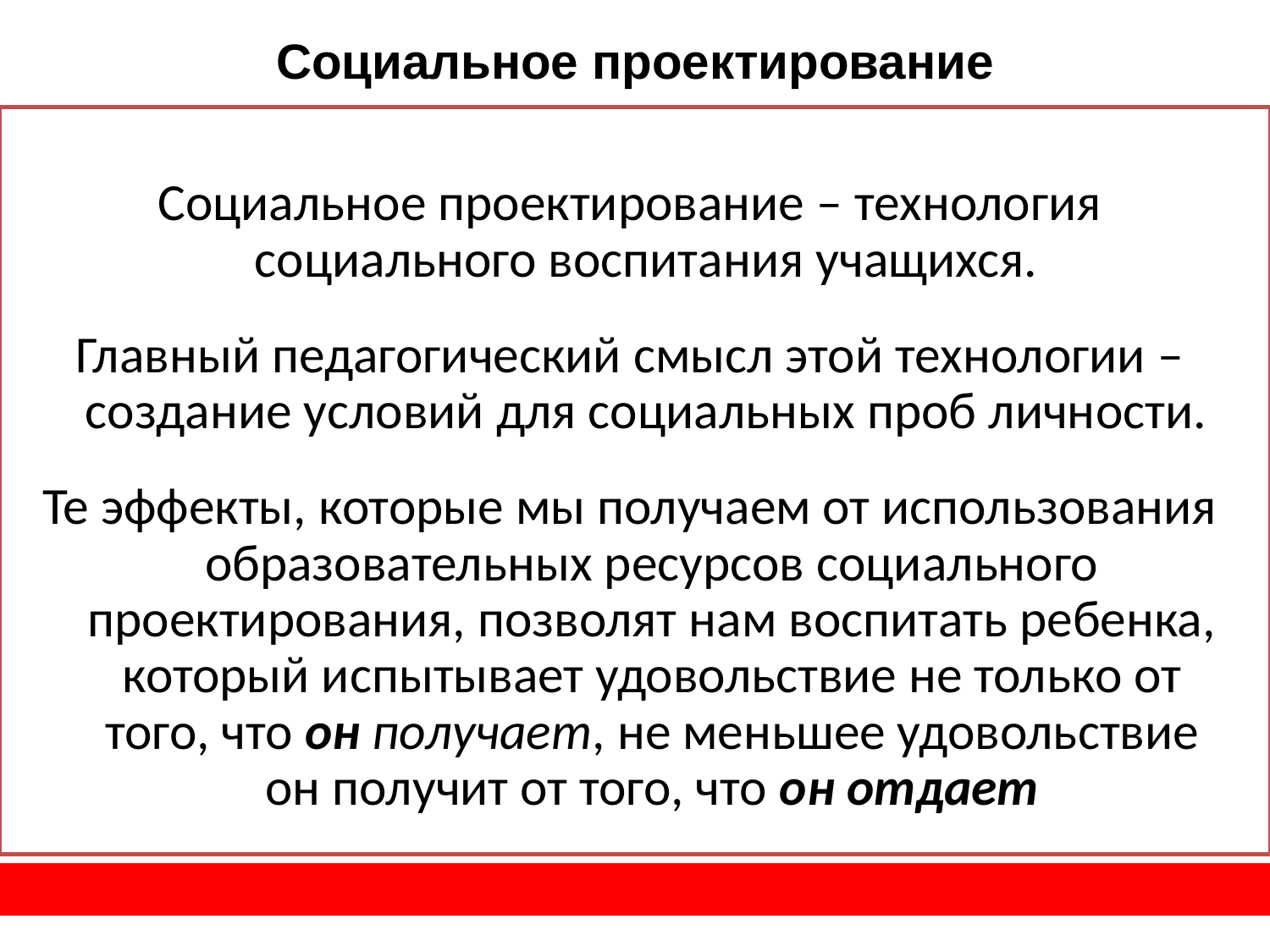

Социальное проектирование

Социальное проектирование – технология социального воспитания учащихся.

Главный педагогический смысл этой технологии – создание условий для социальных проб личности.

Те эффекты, которые мы получаем от использования образовательных ресурсов социального проектирования, позволят нам воспитать ребенка, который испытывает удовольствие не только от того, что он получает, не меньшее удовольствие он получит от того, что он отдает